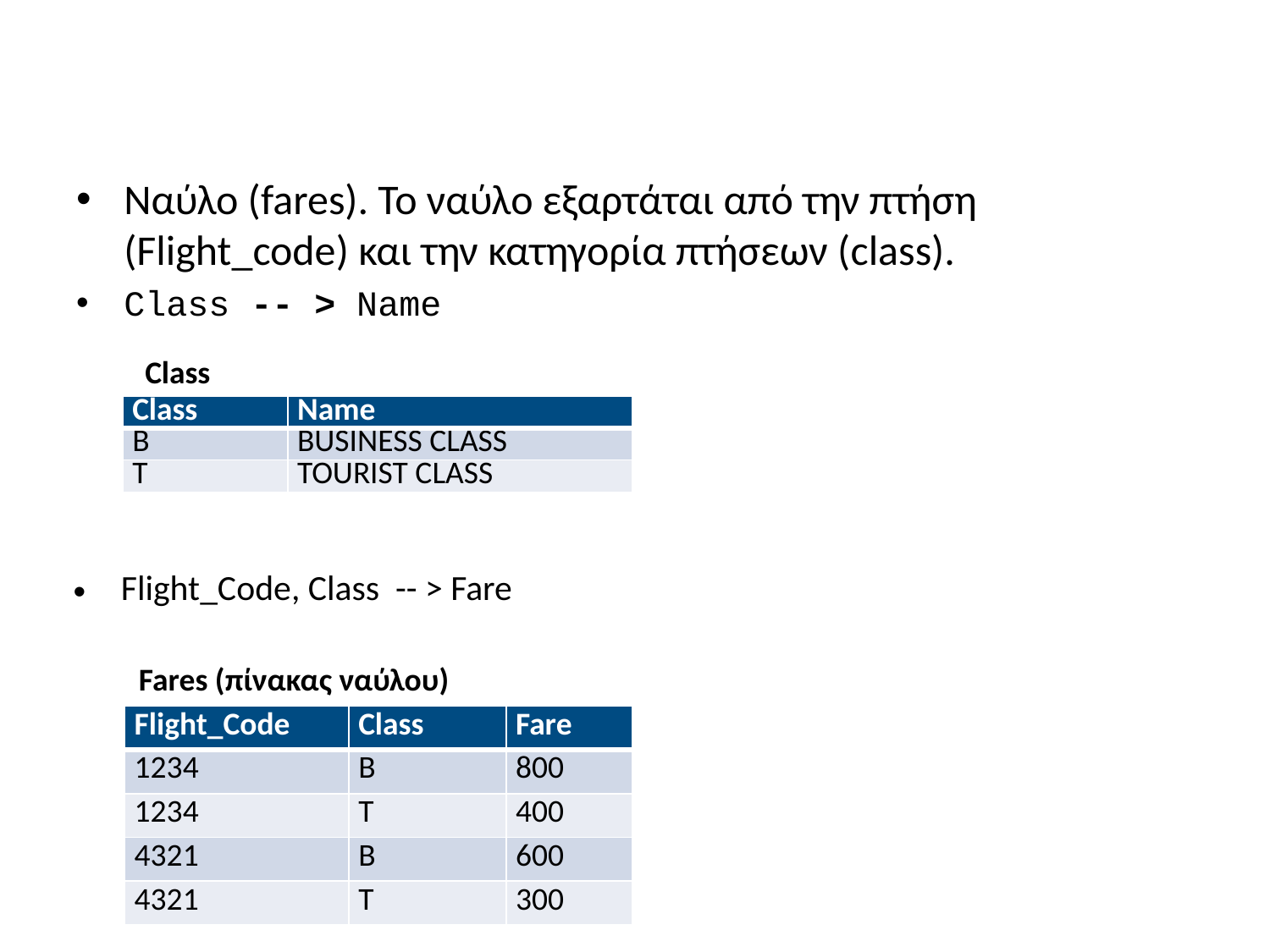

#
Ναύλο (fares). Το ναύλο εξαρτάται από την πτήση (Flight_code) και την κατηγορία πτήσεων (class).
Class -- > Name
 Class
| Class | Name |
| --- | --- |
| B | BUSINESS CLASS |
| T | TOURIST CLASS |
Flight_Code, Class  -- > Fare
Fares (πίνακας ναύλου)
| Flight\_Code | Class | Fare |
| --- | --- | --- |
| 1234 | B | 800 |
| 1234 | T | 400 |
| 4321 | B | 600 |
| 4321 | T | 300 |